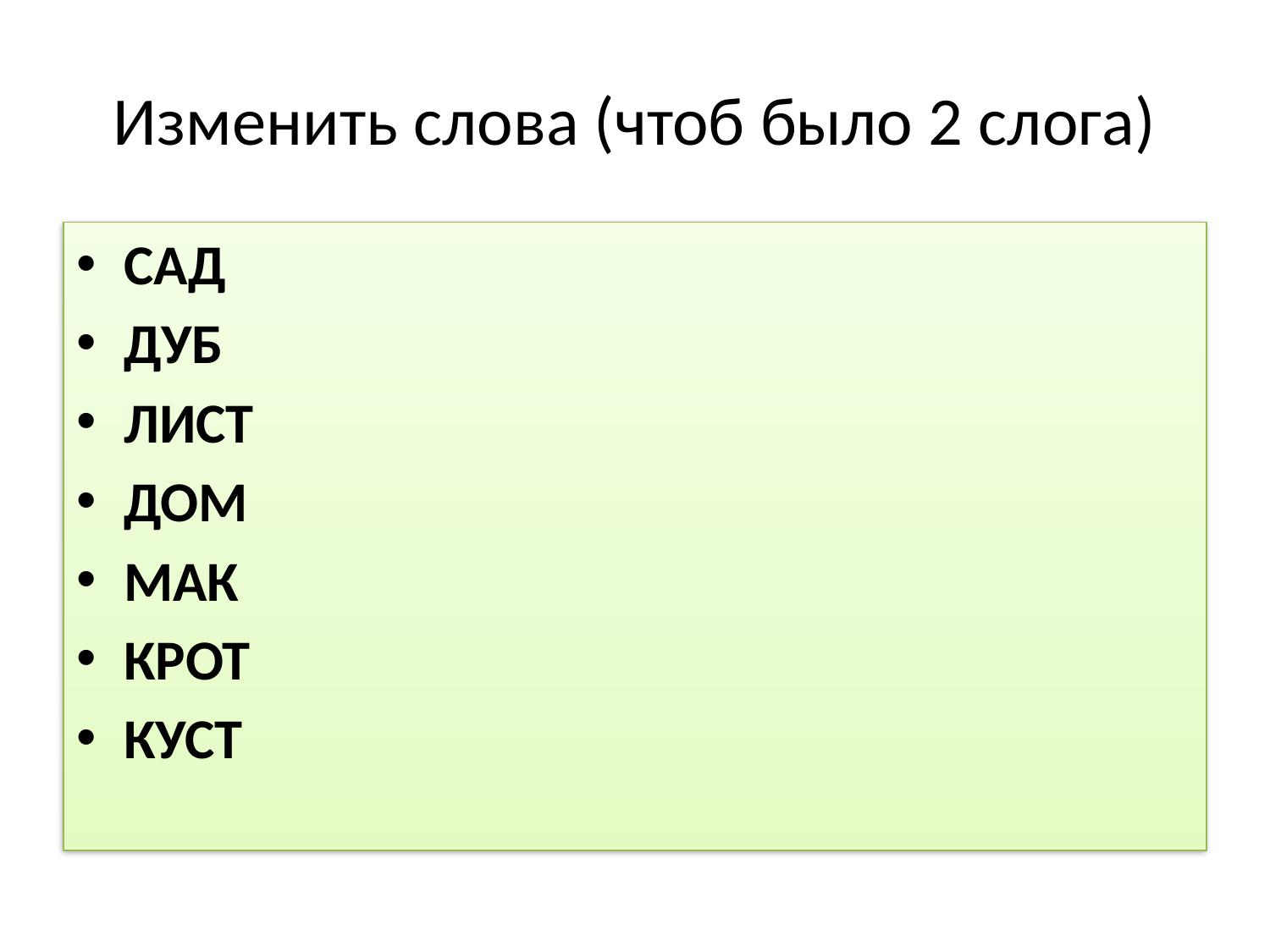

# Изменить слова (чтоб было 2 слога)
САД
ДУБ
ЛИСТ
ДОМ
МАК
КРОТ
КУСТ